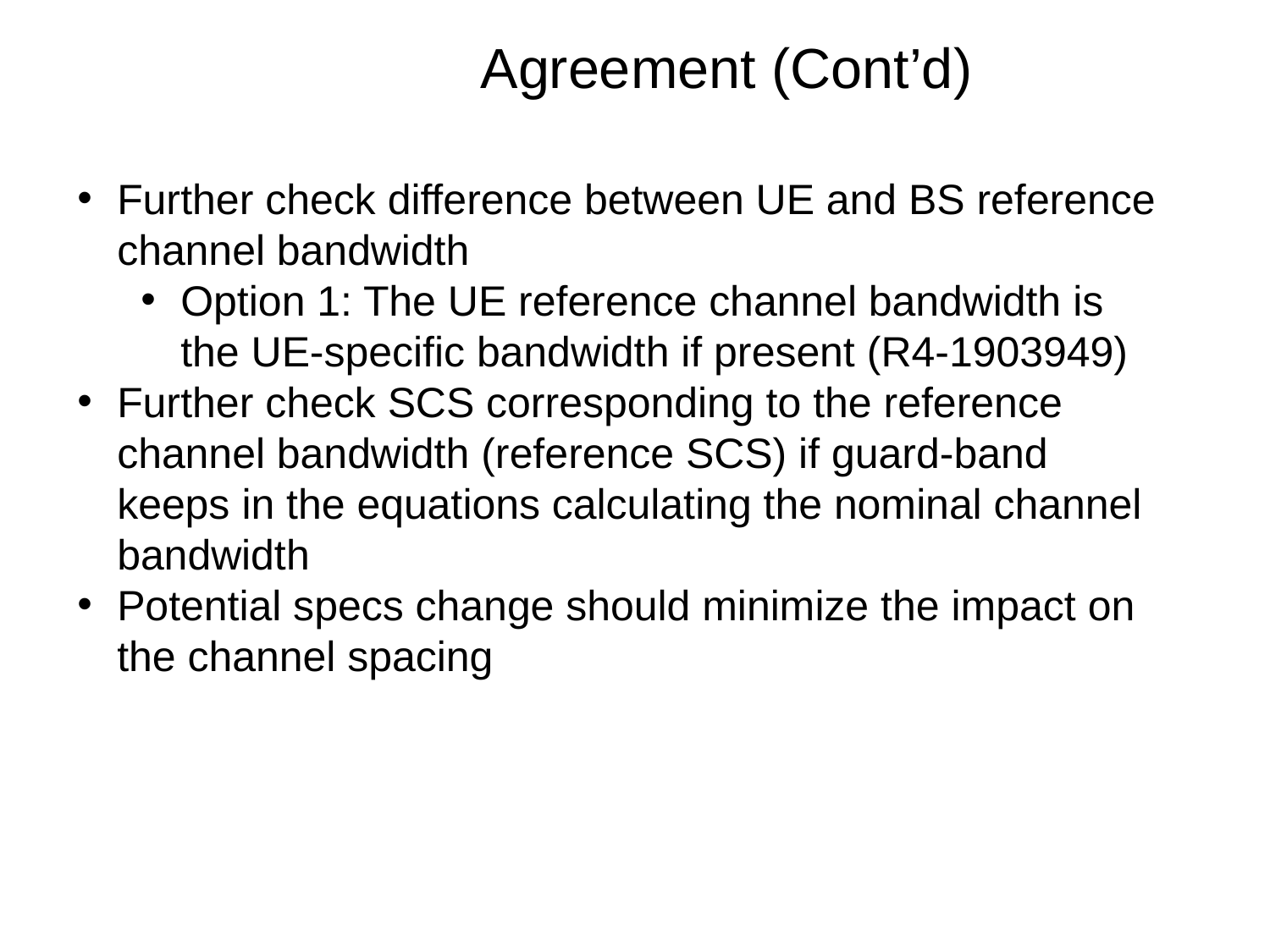

Agreement (Cont’d)
Further check difference between UE and BS reference channel bandwidth
Option 1: The UE reference channel bandwidth is the UE-specific bandwidth if present (R4-1903949)
Further check SCS corresponding to the reference channel bandwidth (reference SCS) if guard-band keeps in the equations calculating the nominal channel bandwidth
Potential specs change should minimize the impact on the channel spacing